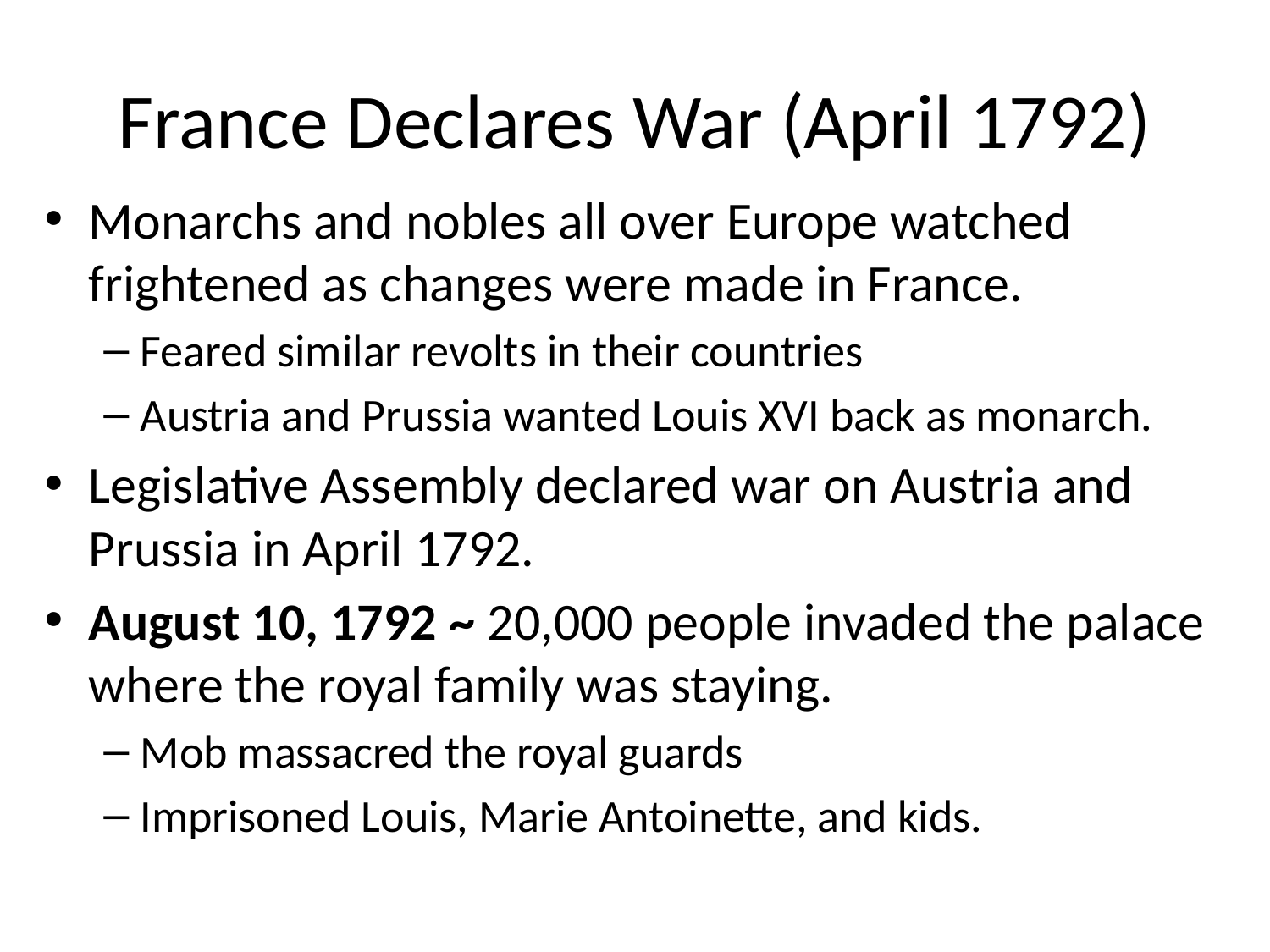

# France Declares War (April 1792)
Monarchs and nobles all over Europe watched frightened as changes were made in France.
Feared similar revolts in their countries
Austria and Prussia wanted Louis XVI back as monarch.
Legislative Assembly declared war on Austria and Prussia in April 1792.
August 10, 1792 ~ 20,000 people invaded the palace where the royal family was staying.
Mob massacred the royal guards
Imprisoned Louis, Marie Antoinette, and kids.